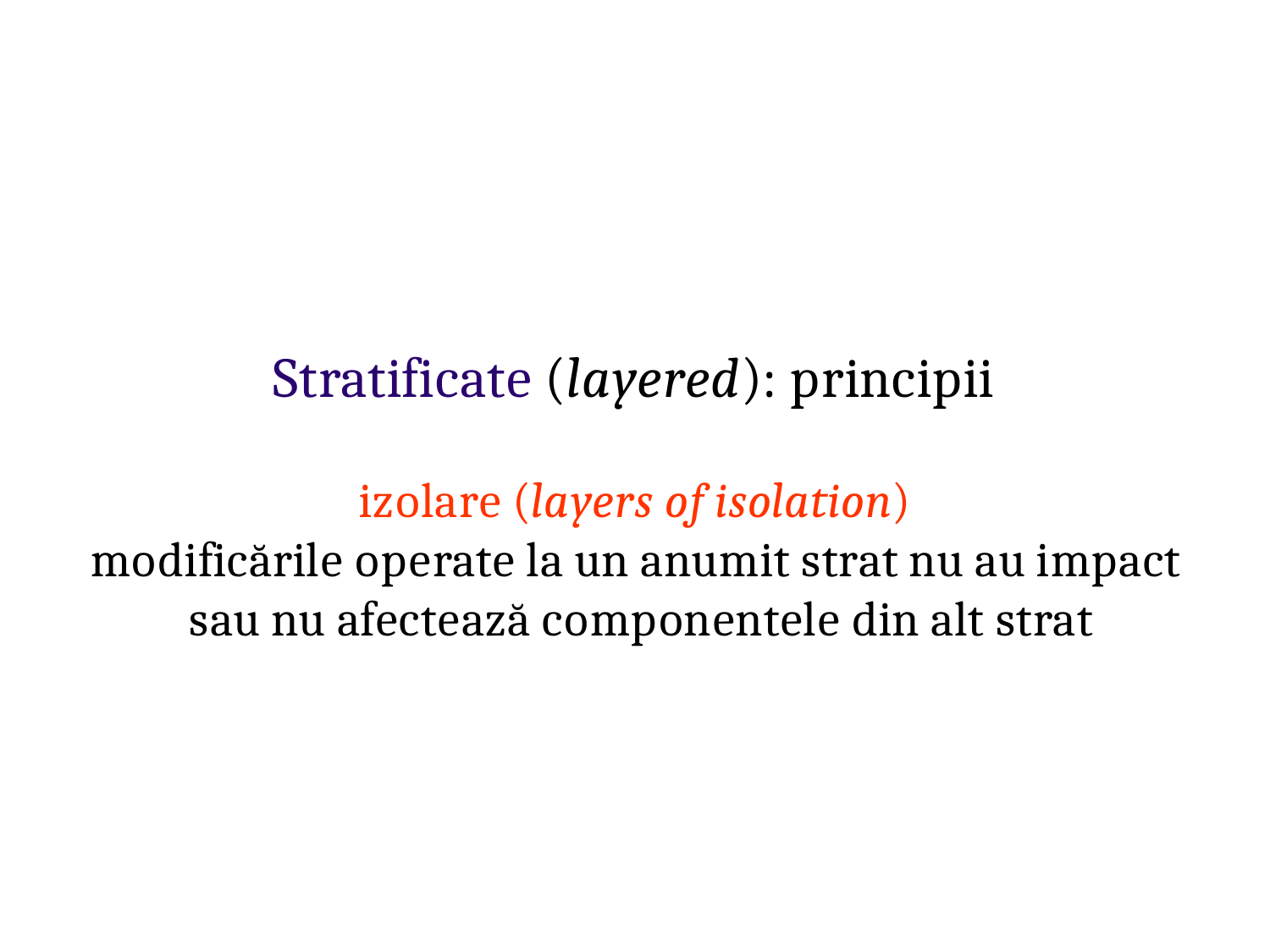

# Stratificate (layered): principii
izolare (layers of isolation)
modificările operate la un anumit strat nu au impact  sau nu afectează componentele din alt strat